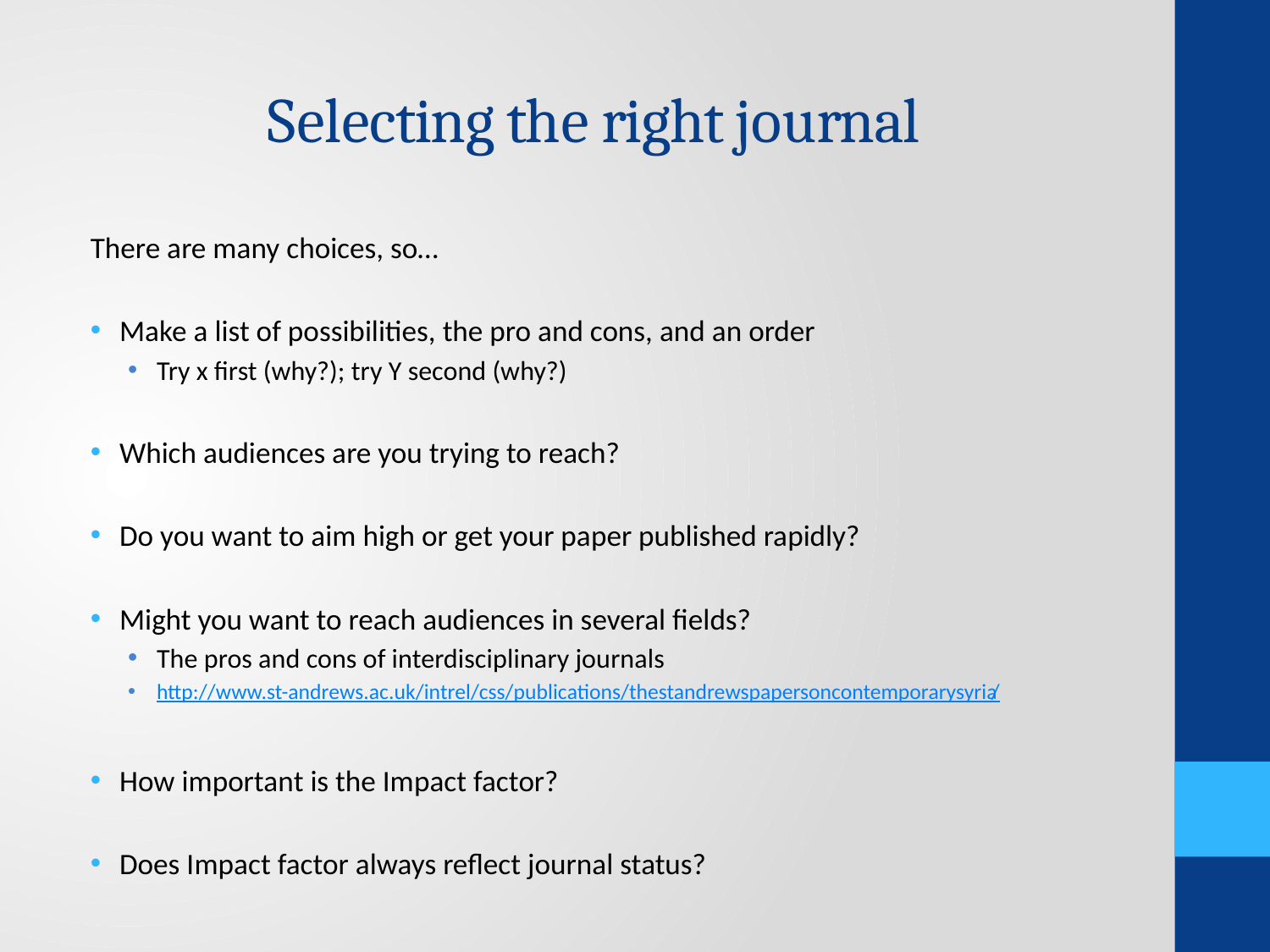

# Selecting the right journal
There are many choices, so…

Make a list of possibilities, the pro and cons, and an order
Try x first (why?); try Y second (why?)

Which audiences are you trying to reach?

Do you want to aim high or get your paper published rapidly?

Might you want to reach audiences in several fields?
The pros and cons of interdisciplinary journals
http://www.st-andrews.ac.uk/intrel/css/publications/thestandrewspapersoncontemporarysyria/

How important is the Impact factor?

Does Impact factor always reflect journal status?